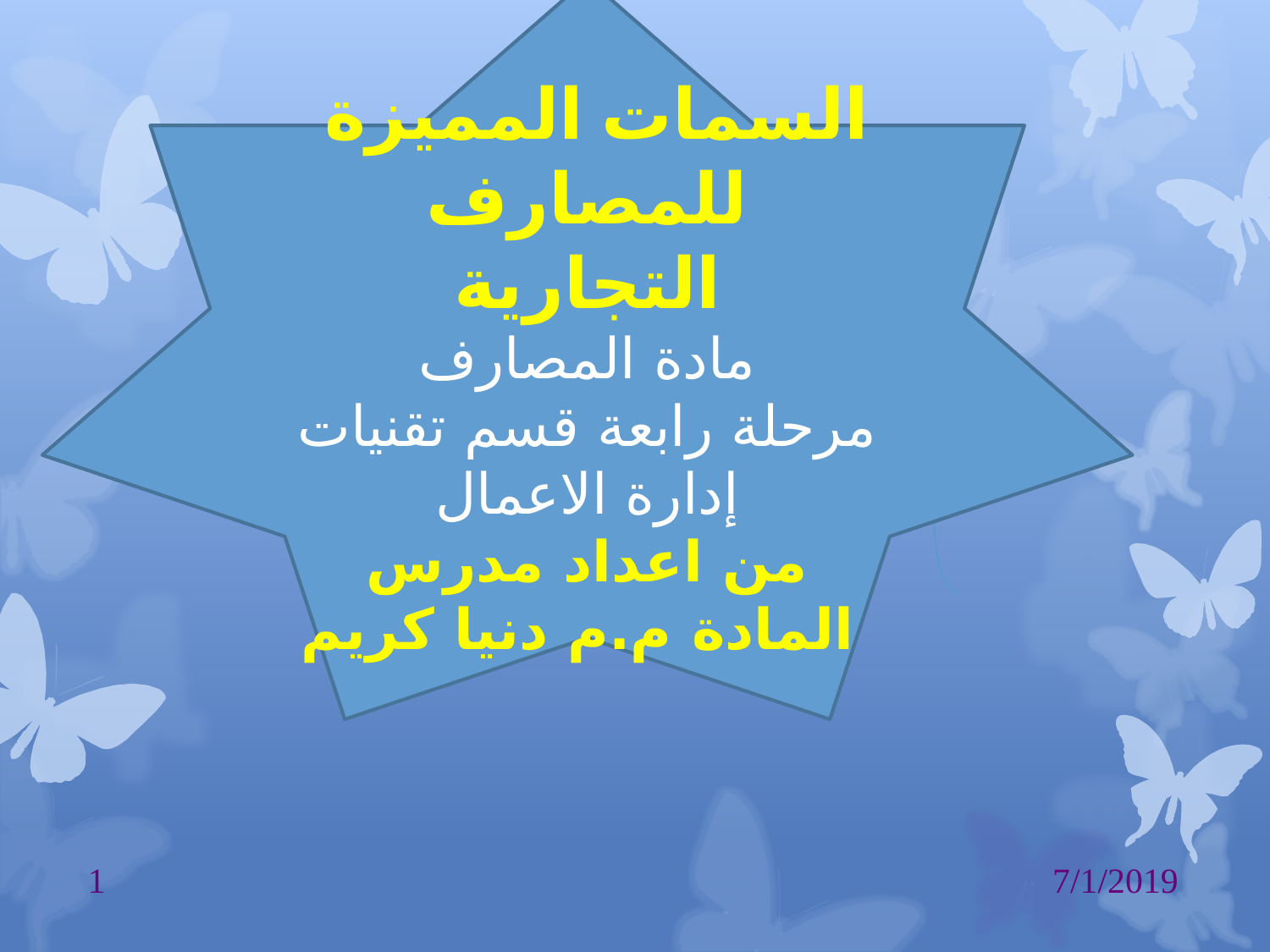

السمات المميزة  للمصارف التجارية
مادة المصارف
مرحلة رابعة قسم تقنيات إدارة الاعمال
من اعداد مدرس المادة م.م دنيا كريم

1
7/1/2019